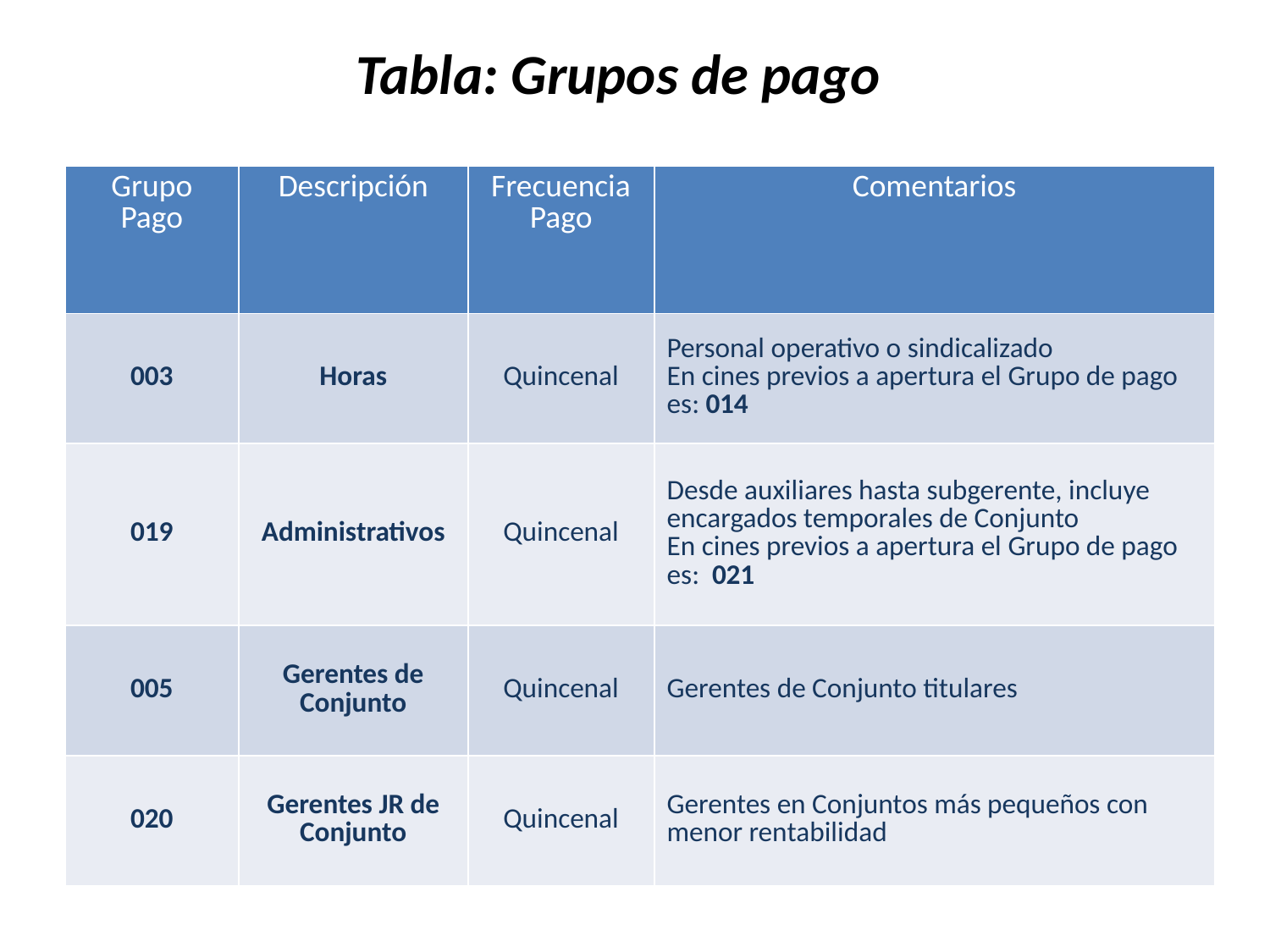

Tabla: Grupos de pago
| Grupo Pago | Descripción | Frecuencia Pago | Comentarios |
| --- | --- | --- | --- |
| 003 | Horas | Quincenal | Personal operativo o sindicalizado En cines previos a apertura el Grupo de pago es: 014 |
| 019 | Administrativos | Quincenal | Desde auxiliares hasta subgerente, incluye encargados temporales de Conjunto En cines previos a apertura el Grupo de pago es: 021 |
| 005 | Gerentes de Conjunto | Quincenal | Gerentes de Conjunto titulares |
| 020 | Gerentes JR de Conjunto | Quincenal | Gerentes en Conjuntos más pequeños con menor rentabilidad |